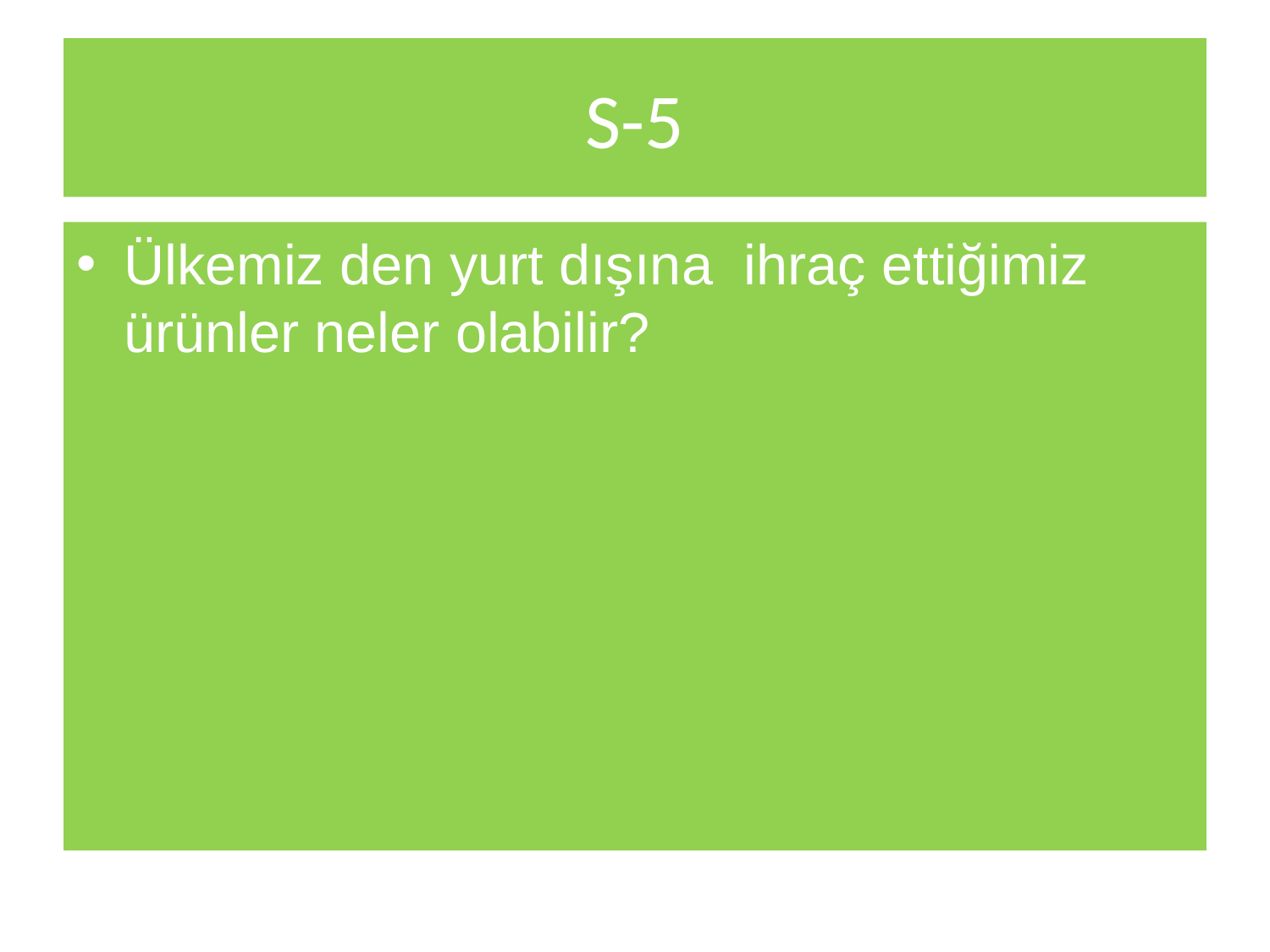

# S-5
Ülkemiz den yurt dışına  ihraç ettiğimiz ürünler neler olabilir?